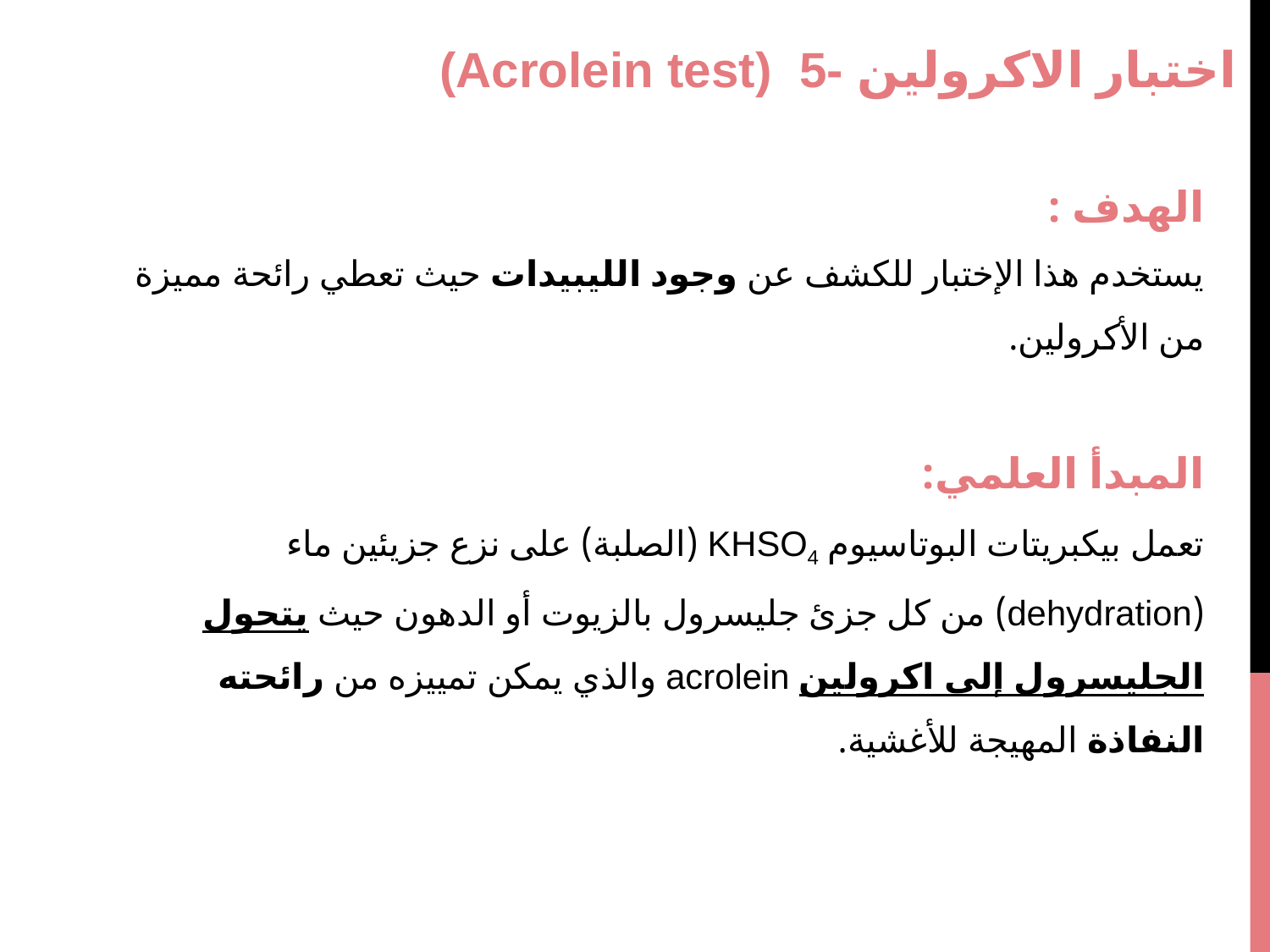

(Acrolein test)  5- اختبار الاكرولين
الهدف :
يستخدم هذا الإختبار للكشف عن وجود الليبيدات حيث تعطي رائحة مميزة من الأكرولين.

المبدأ العلمي:
تعمل بيكبريتات البوتاسيوم KHSO4 (الصلبة) على نزع جزيئين ماء (dehydration) من كل جزئ جليسرول بالزيوت أو الدهون حيث يتحول الجليسرول إلى اكرولين acrolein والذي يمكن تمييزه من رائحته النفاذة المهيجة للأغشية.